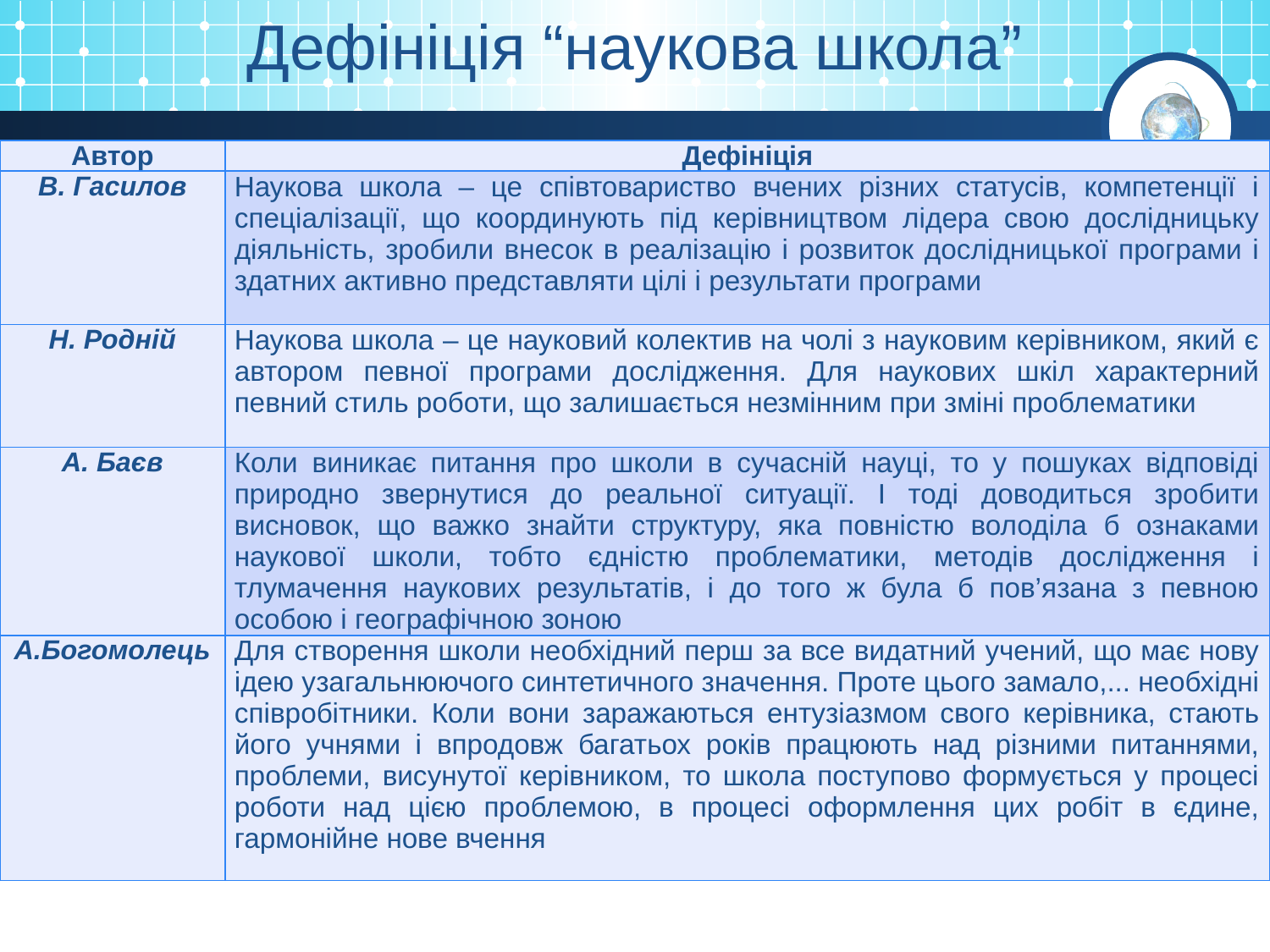

Дефініція “наукова школа”
| Автор | Дефініція |
| --- | --- |
| В. Гасилов | Наукова школа – це співтовариство вчених різних статусів, компетенції і спеціалізації, що координують під керівництвом лідера свою дослідницьку діяльність, зробили внесок в реалізацію і розвиток дослідницької програми і здатних активно представляти цілі і результати програми |
| Н. Родній | Наукова школа – це науковий колектив на чолі з науковим керівником, який є автором певної програми дослідження. Для наукових шкіл характерний певний стиль роботи, що залишається незмінним при зміні проблематики |
| А. Баєв | Коли виникає питання про школи в сучасній науці, то у пошуках відповіді природно звернутися до реальної ситуації. І тоді доводиться зробити висновок, що важко знайти структуру, яка повністю володіла б ознаками наукової школи, тобто єдністю проблематики, методів дослідження і тлумачення наукових результатів, і до того ж була б пов’язана з певною особою і географічною зоною |
| А.Богомолець | Для створення школи необхідний перш за все видатний учений, що має нову ідею узагальнюючого синтетичного значення. Проте цього замало,... необхідні співробітники. Коли вони заражаються ентузіазмом свого керівника, стають його учнями і впродовж багатьох років працюють над різними питаннями, проблеми, висунутої керівником, то школа поступово формується у процесі роботи над цією проблемою, в процесі оформлення цих робіт в єдине, гармонійне нове вчення |